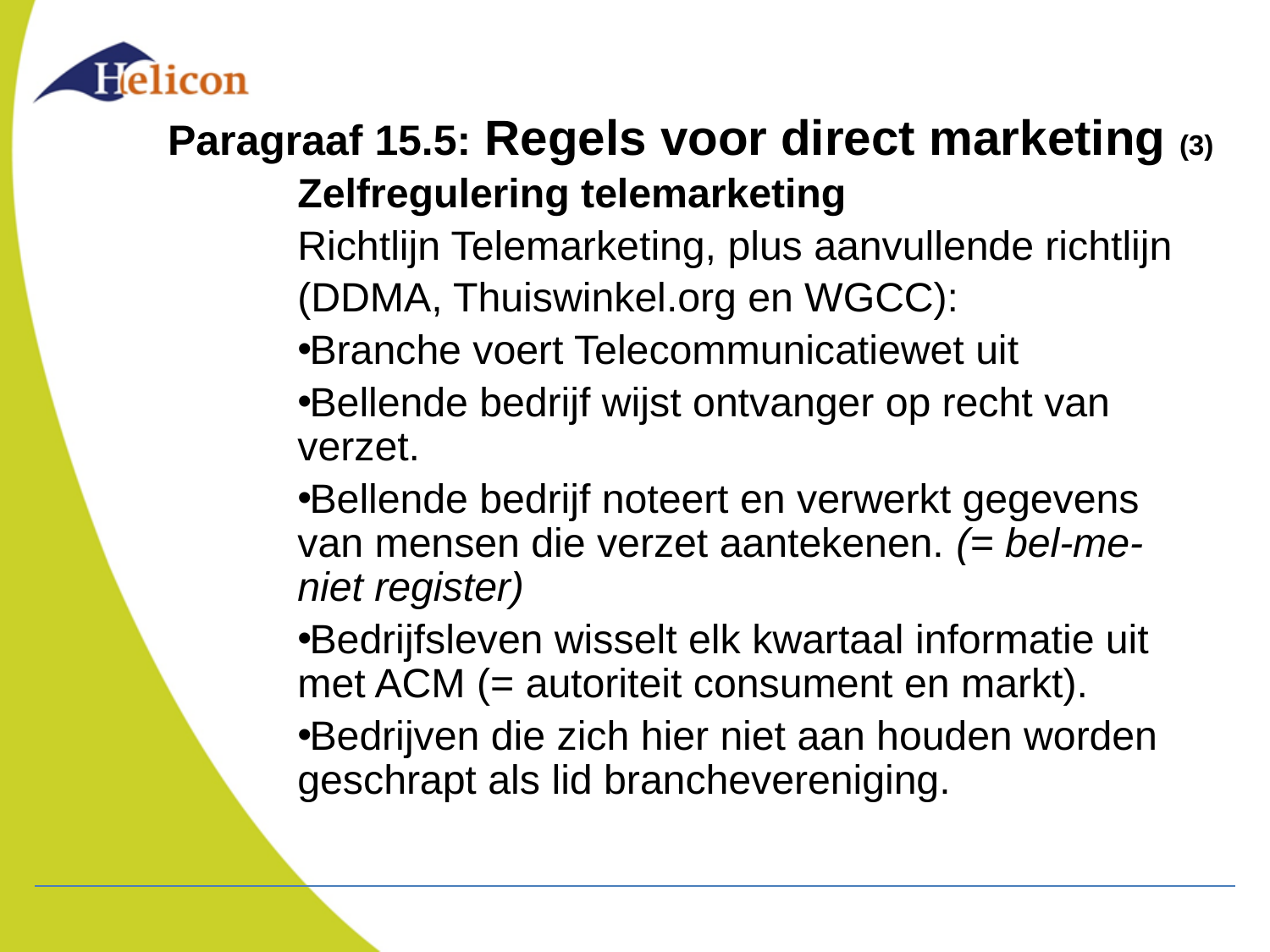

# Paragraaf 15.5: Regels voor direct marketing (3)
Zelfregulering telemarketing
Richtlijn Telemarketing, plus aanvullende richtlijn
(DDMA, Thuiswinkel.org en WGCC):
Branche voert Telecommunicatiewet uit
Bellende bedrijf wijst ontvanger op recht van verzet.
Bellende bedrijf noteert en verwerkt gegevens van mensen die verzet aantekenen. (= bel-me-niet register)
Bedrijfsleven wisselt elk kwartaal informatie uit met ACM (= autoriteit consument en markt).
Bedrijven die zich hier niet aan houden worden geschrapt als lid branchevereniging.